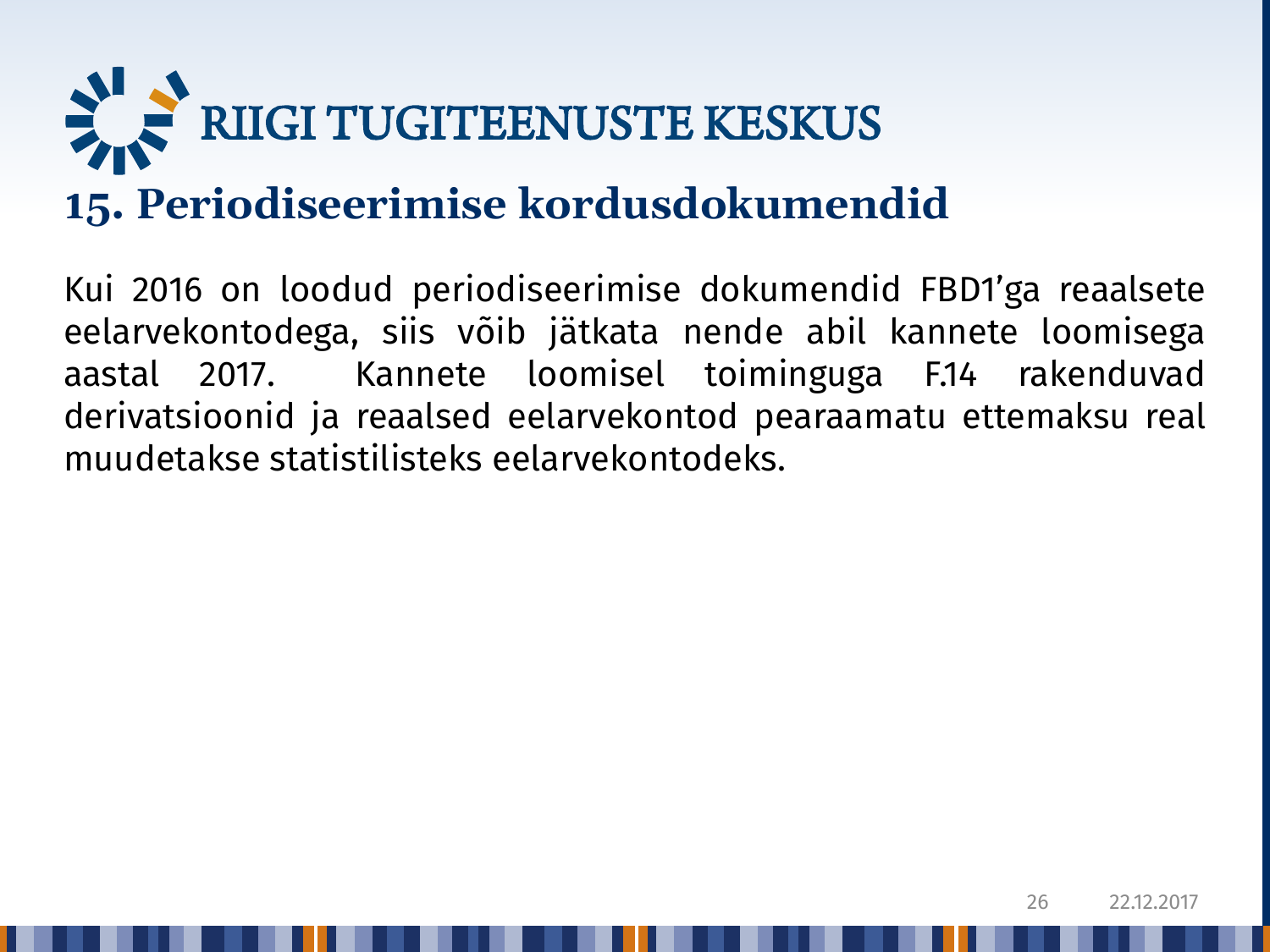

# 15. Periodiseerimise kordusdokumendid
Kui 2016 on loodud periodiseerimise dokumendid FBD1’ga reaalsete eelarvekontodega, siis võib jätkata nende abil kannete loomisega aastal 2017.  Kannete loomisel toiminguga F.14 rakenduvad derivatsioonid ja reaalsed eelarvekontod pearaamatu ettemaksu real muudetakse statistilisteks eelarvekontodeks.
26
22.12.2017